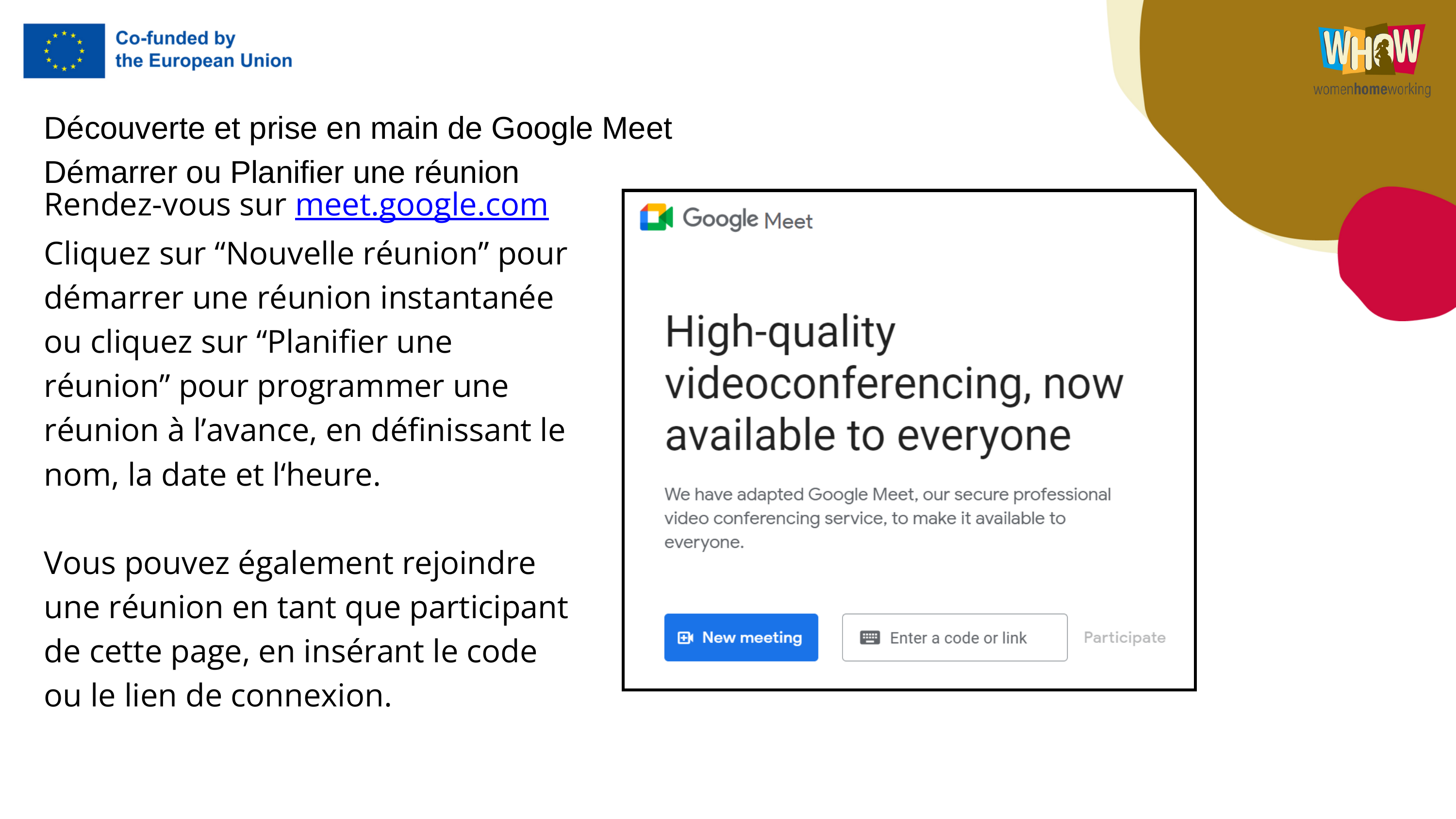

Découverte et prise en main de Google Meet
Démarrer ou Planifier une réunion
Rendez-vous sur meet.google.com
Cliquez sur “Nouvelle réunion” pour démarrer une réunion instantanée ou cliquez sur “Planifier une réunion” pour programmer une réunion à l’avance, en définissant le nom, la date et l‘heure.

Vous pouvez également rejoindre une réunion en tant que participant de cette page, en insérant le code ou le lien de connexion.